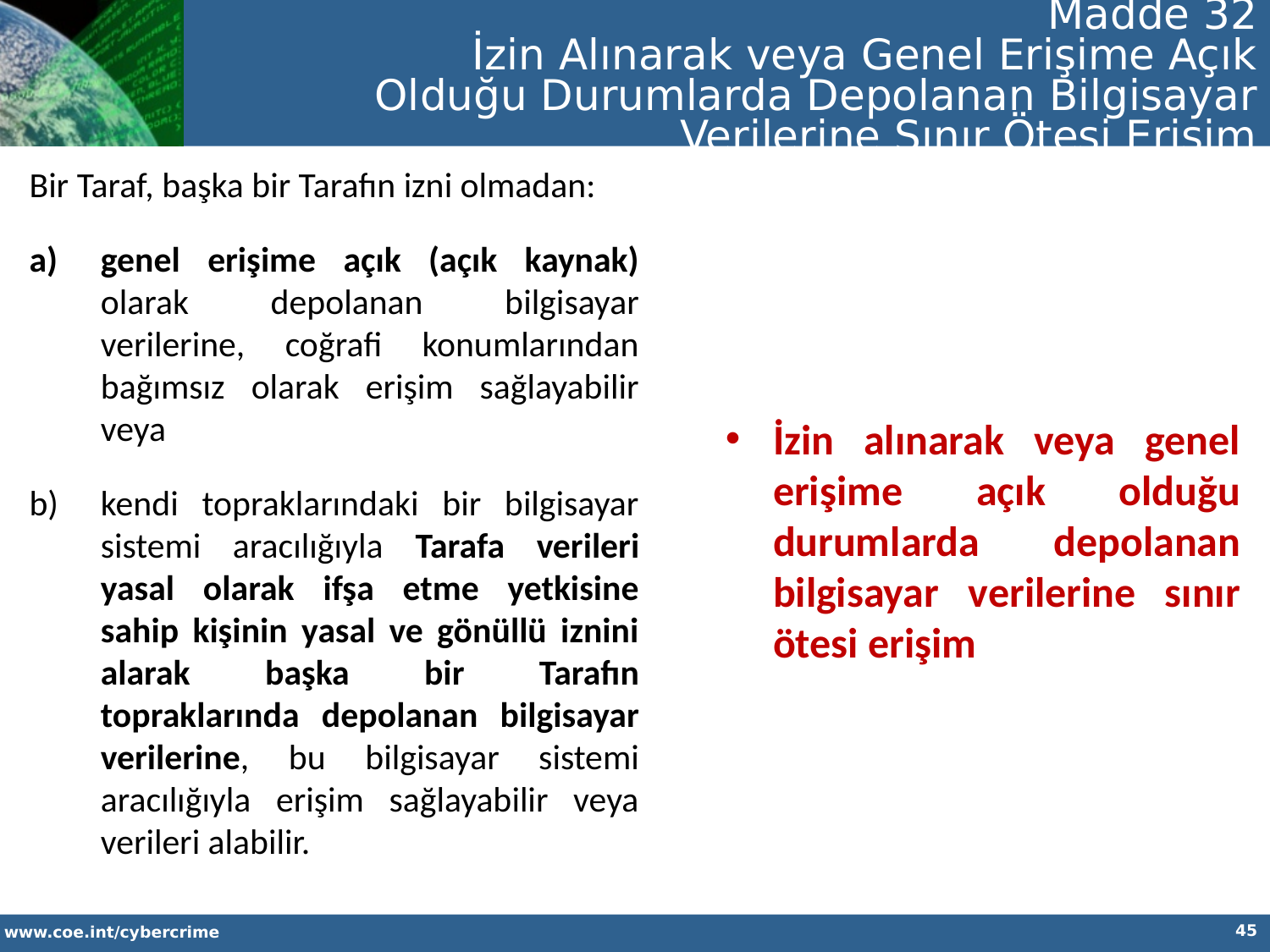

Madde 32
İzin Alınarak veya Genel Erişime Açık
 Olduğu Durumlarda Depolanan Bilgisayar Verilerine Sınır Ötesi Erişim
Bir Taraf, başka bir Tarafın izni olmadan:
genel erişime açık (açık kaynak) olarak depolanan bilgisayar verilerine, coğrafi konumlarından bağımsız olarak erişim sağlayabilir veya
kendi topraklarındaki bir bilgisayar sistemi aracılığıyla Tarafa verileri yasal olarak ifşa etme yetkisine sahip kişinin yasal ve gönüllü iznini alarak başka bir Tarafın topraklarında depolanan bilgisayar verilerine, bu bilgisayar sistemi aracılığıyla erişim sağlayabilir veya verileri alabilir.
İzin alınarak veya genel erişime açık olduğu durumlarda depolanan bilgisayar verilerine sınır ötesi erişim
45